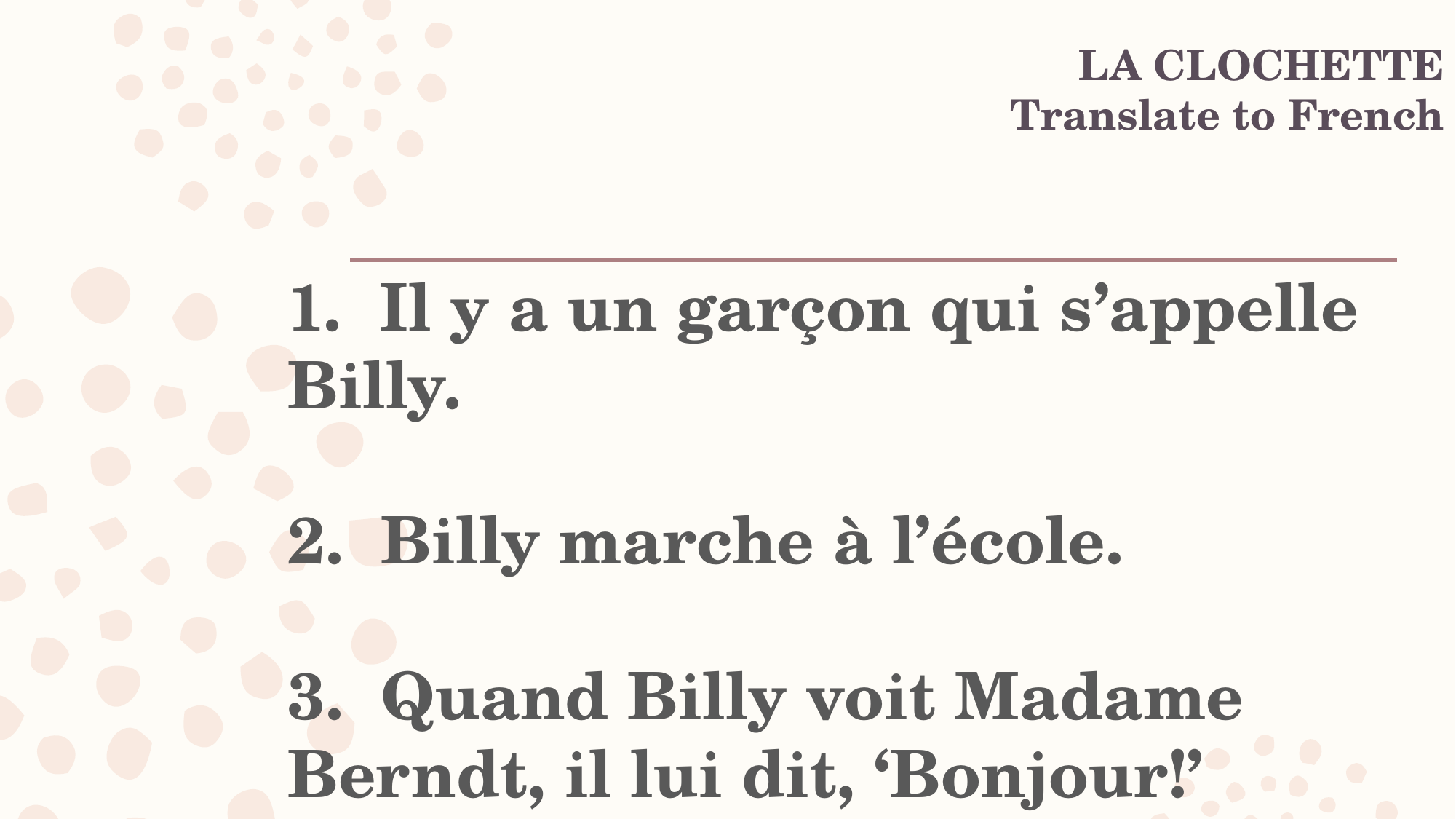

# LA CLOCHETTE Translate to French
1.  Il y a un garçon qui s’appelle Billy.

2.  Billy marche à l’école.

3.  Quand Billy voit Madame Berndt, il lui dit, ‘Bonjour!’